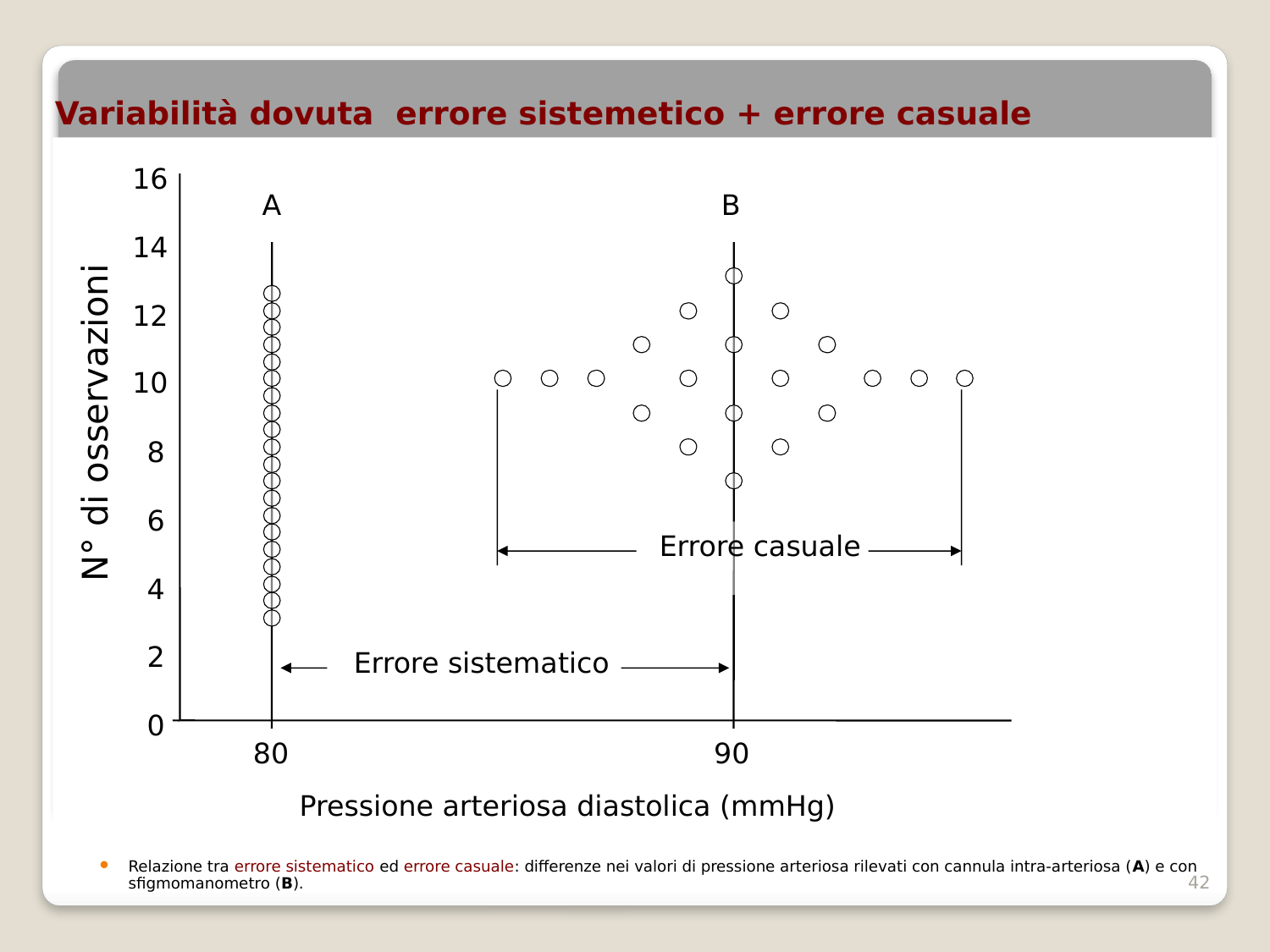

# Variabilità dovuta  errore sistemetico + errore casuale

16

A
B
14

12

10

N° di osservazioni

8

6

Errore casuale

4

Errore sistematico
2

0

80
90
Pressione arteriosa diastolica (mmHg)

Relazione tra errore sistematico ed errore casuale: differenze nei valori di pressione arteriosa rilevati con cannula intra-arteriosa (A) e con sfigmomanometro (B).
42